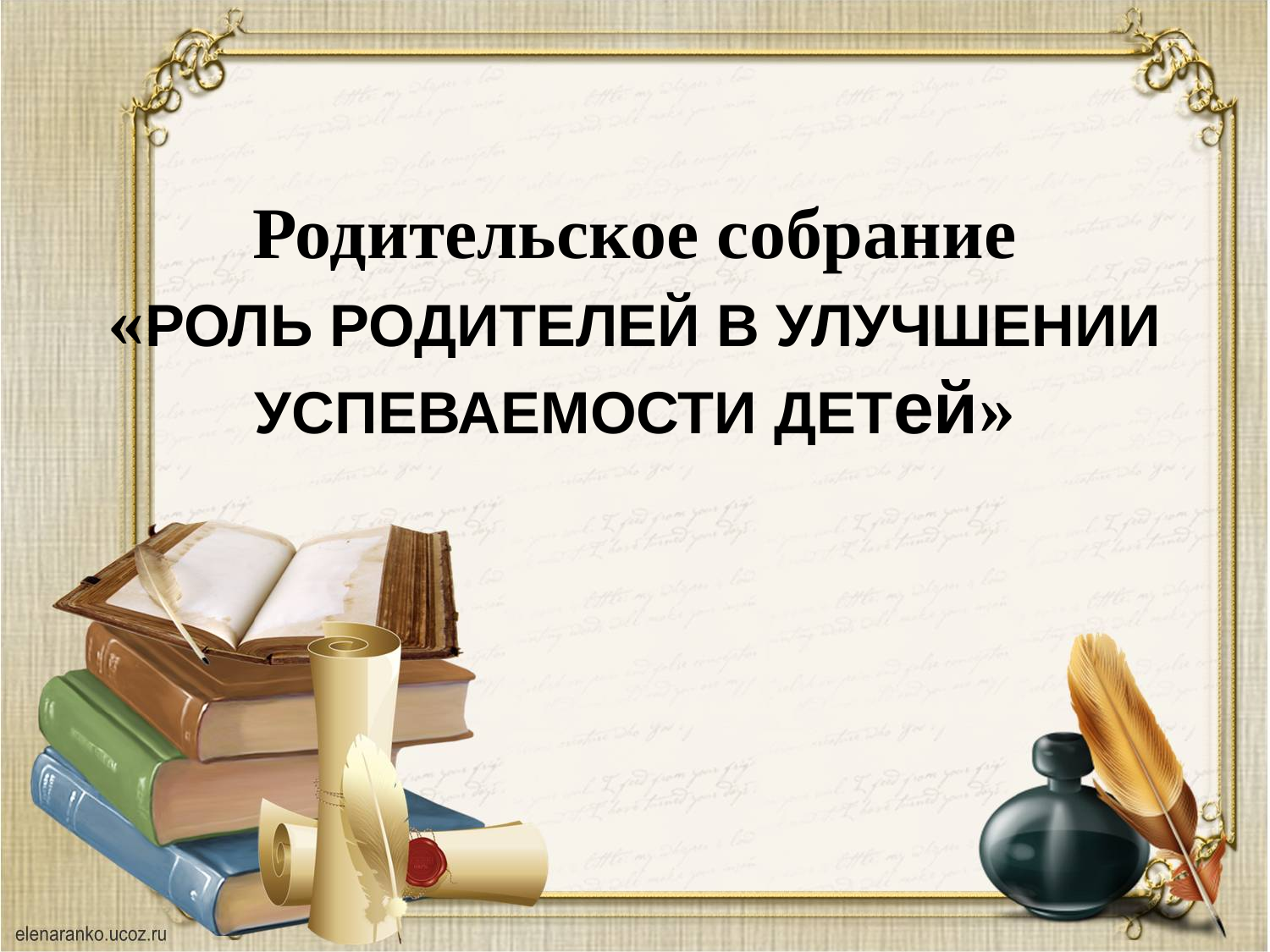

# Родительское собрание «РОЛЬ РОДИТЕЛЕЙ В УЛУЧШЕНИИ УСПЕВАЕМОСТИ ДЕТей»